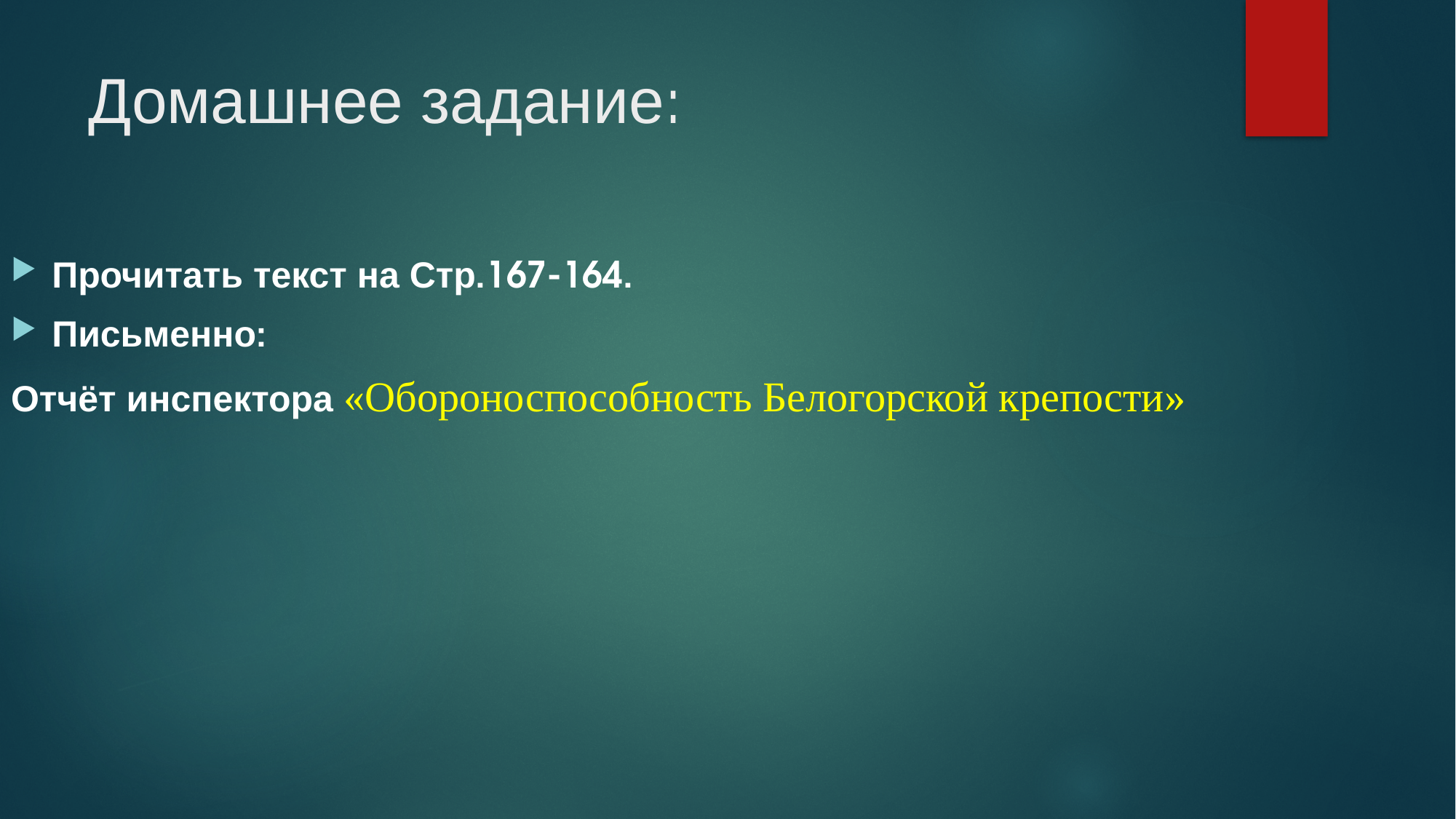

# Домашнее задание:
Прочитать текст на Стр.167-164.
Письменно:
Отчёт инспектора «Обороноспособность Белогорской крепости»